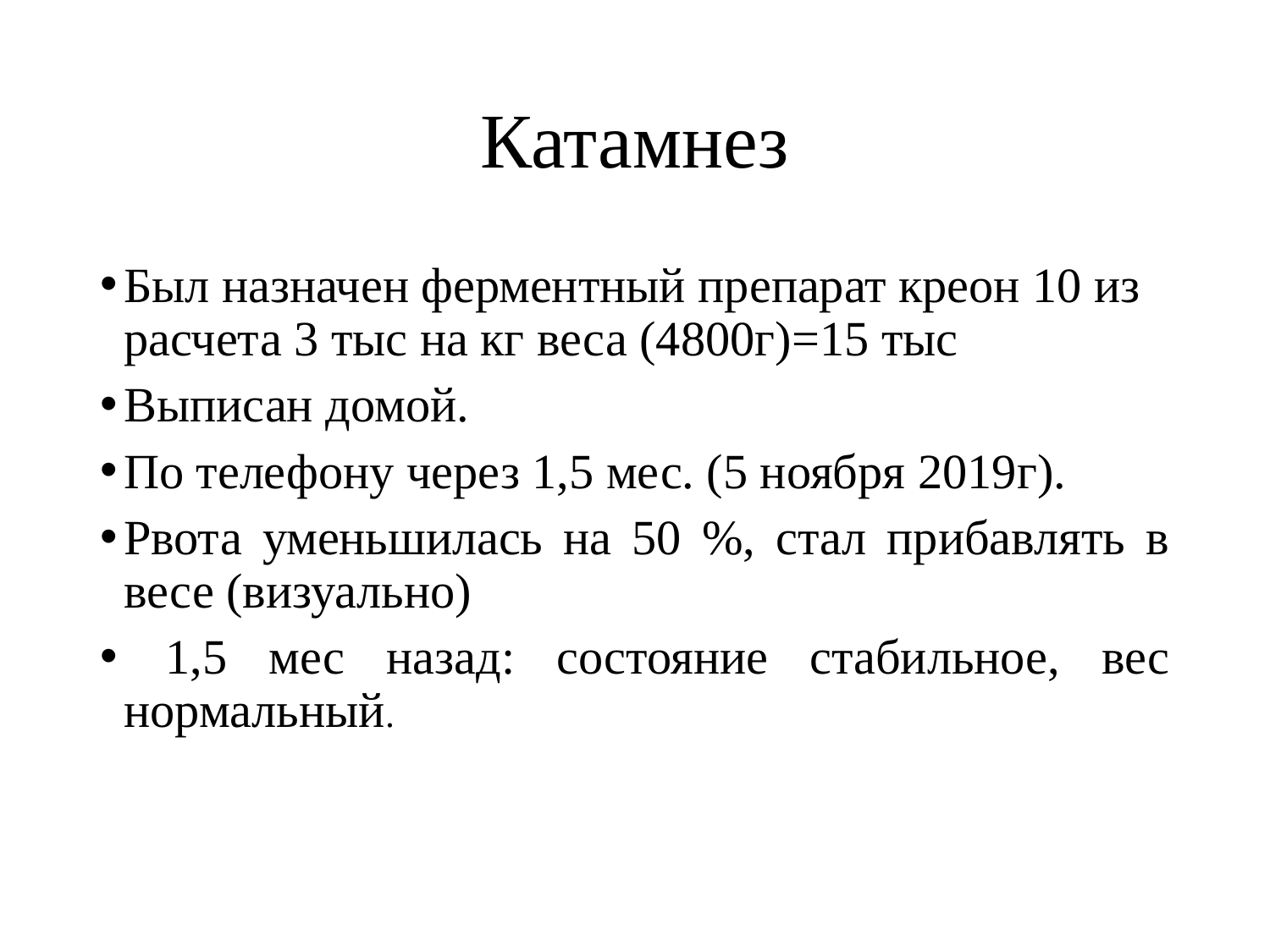

# Катамнез
Был назначен ферментный препарат креон 10 из расчета 3 тыс на кг веса (4800г)=15 тыс
Выписан домой.
По телефону через 1,5 мес. (5 ноября 2019г).
Рвота уменьшилась на 50 %, стал прибавлять в весе (визуально)
 1,5 мес назад: состояние стабильное, вес нормальный.